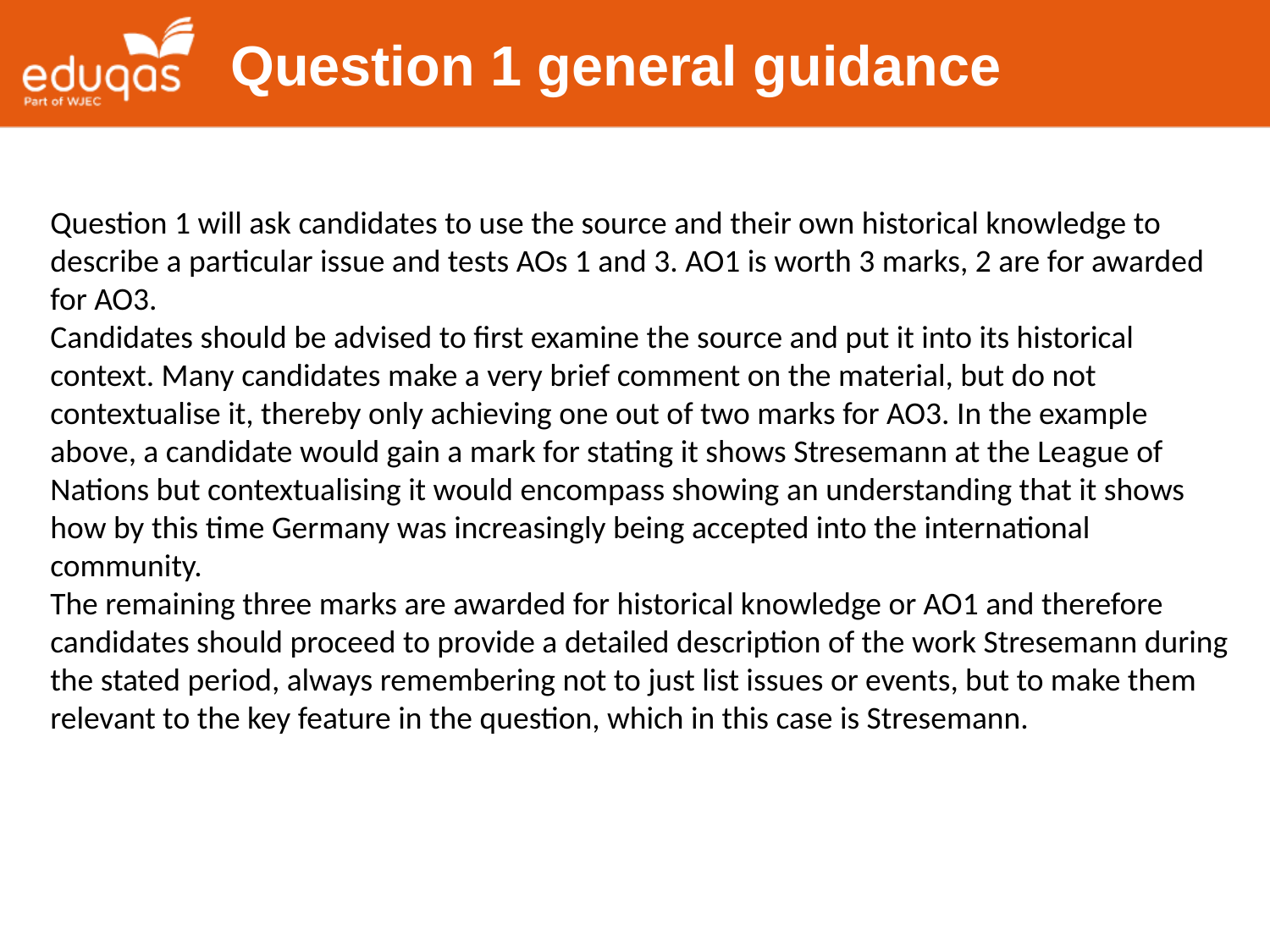

# Question 1 general guidance
Question 1 will ask candidates to use the source and their own historical knowledge to describe a particular issue and tests AOs 1 and 3. AO1 is worth 3 marks, 2 are for awarded for AO3.
Candidates should be advised to first examine the source and put it into its historical context. Many candidates make a very brief comment on the material, but do not contextualise it, thereby only achieving one out of two marks for AO3. In the example above, a candidate would gain a mark for stating it shows Stresemann at the League of Nations but contextualising it would encompass showing an understanding that it shows how by this time Germany was increasingly being accepted into the international community.
The remaining three marks are awarded for historical knowledge or AO1 and therefore candidates should proceed to provide a detailed description of the work Stresemann during the stated period, always remembering not to just list issues or events, but to make them relevant to the key feature in the question, which in this case is Stresemann.